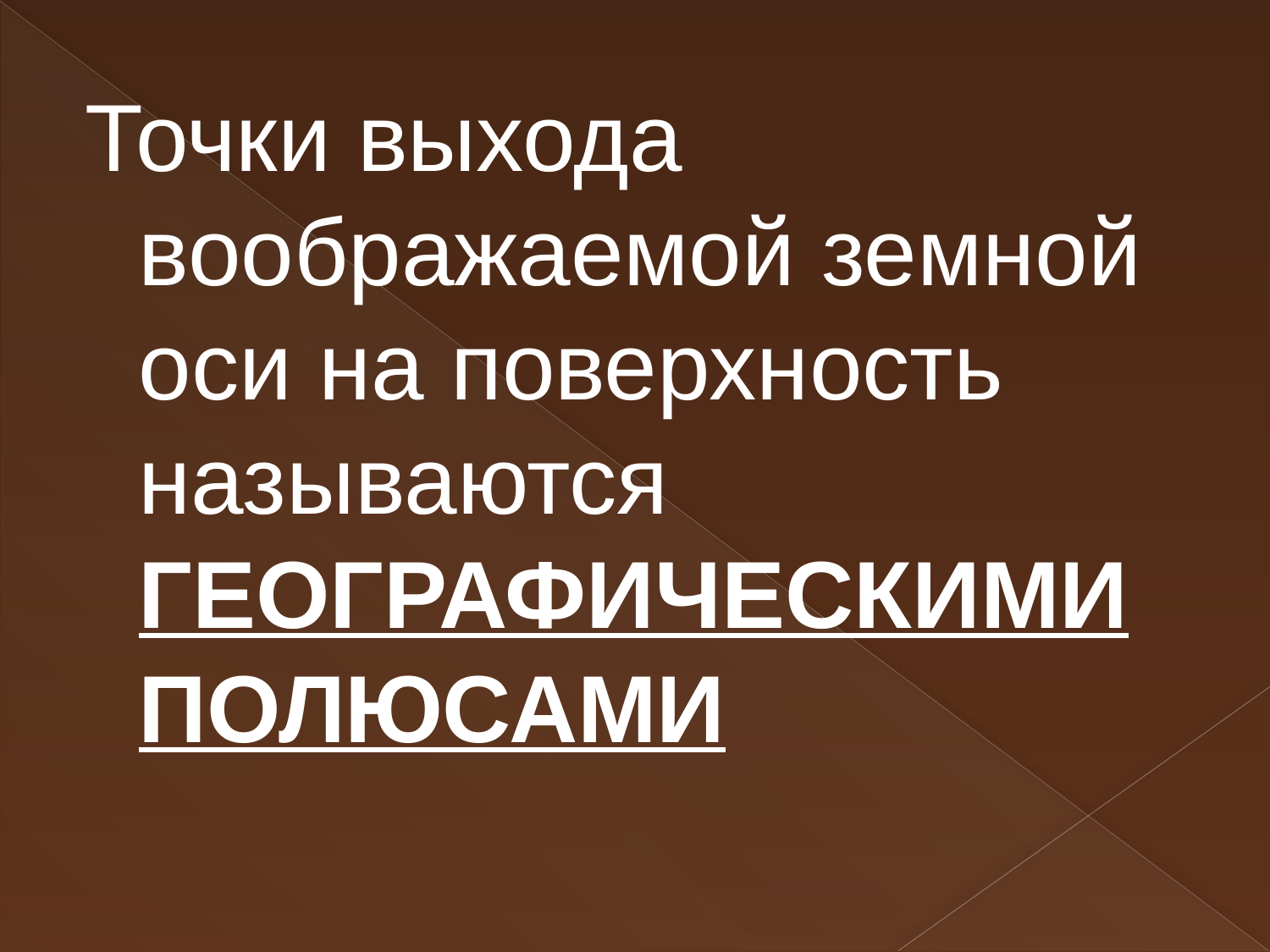

Точки выхода воображаемой земной оси на поверхность называются ГЕОГРАФИЧЕСКИМИ ПОЛЮСАМИ